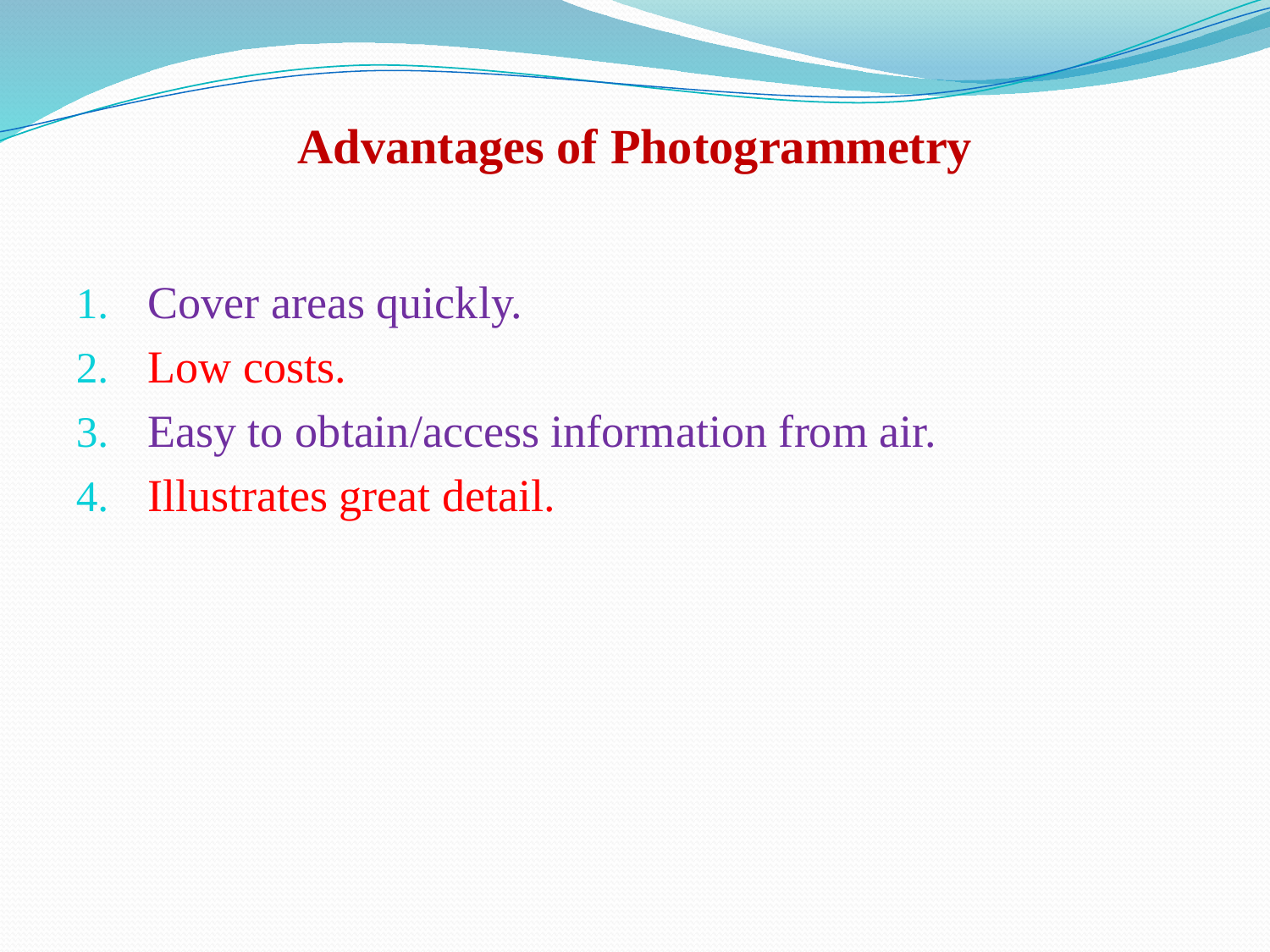

# Advantages of Photogrammetry
Cover areas quickly.
Low costs.
Easy to obtain/access information from air.
Illustrates great detail.